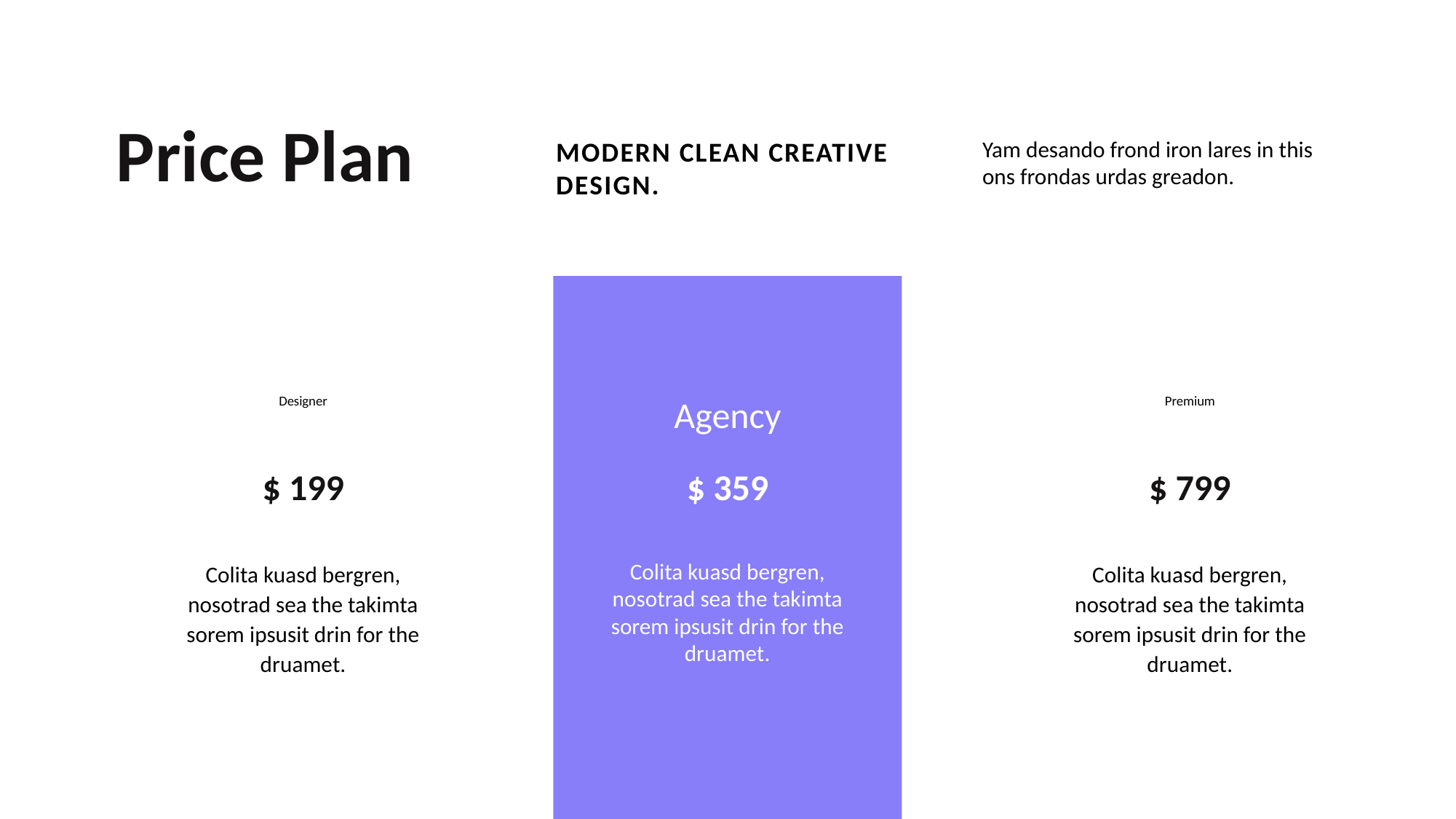

Price Plan
modern clean creative design.
Yam desando frond iron lares in this ons frondas urdas greadon.

Designer
Agency
Premium
$ 199
$ 359
$ 799
Colita kuasd bergren, nosotrad sea the takimta sorem ipsusit drin for the druamet.
Colita kuasd bergren, nosotrad sea the takimta sorem ipsusit drin for the druamet.
Colita kuasd bergren, nosotrad sea the takimta sorem ipsusit drin for the druamet.